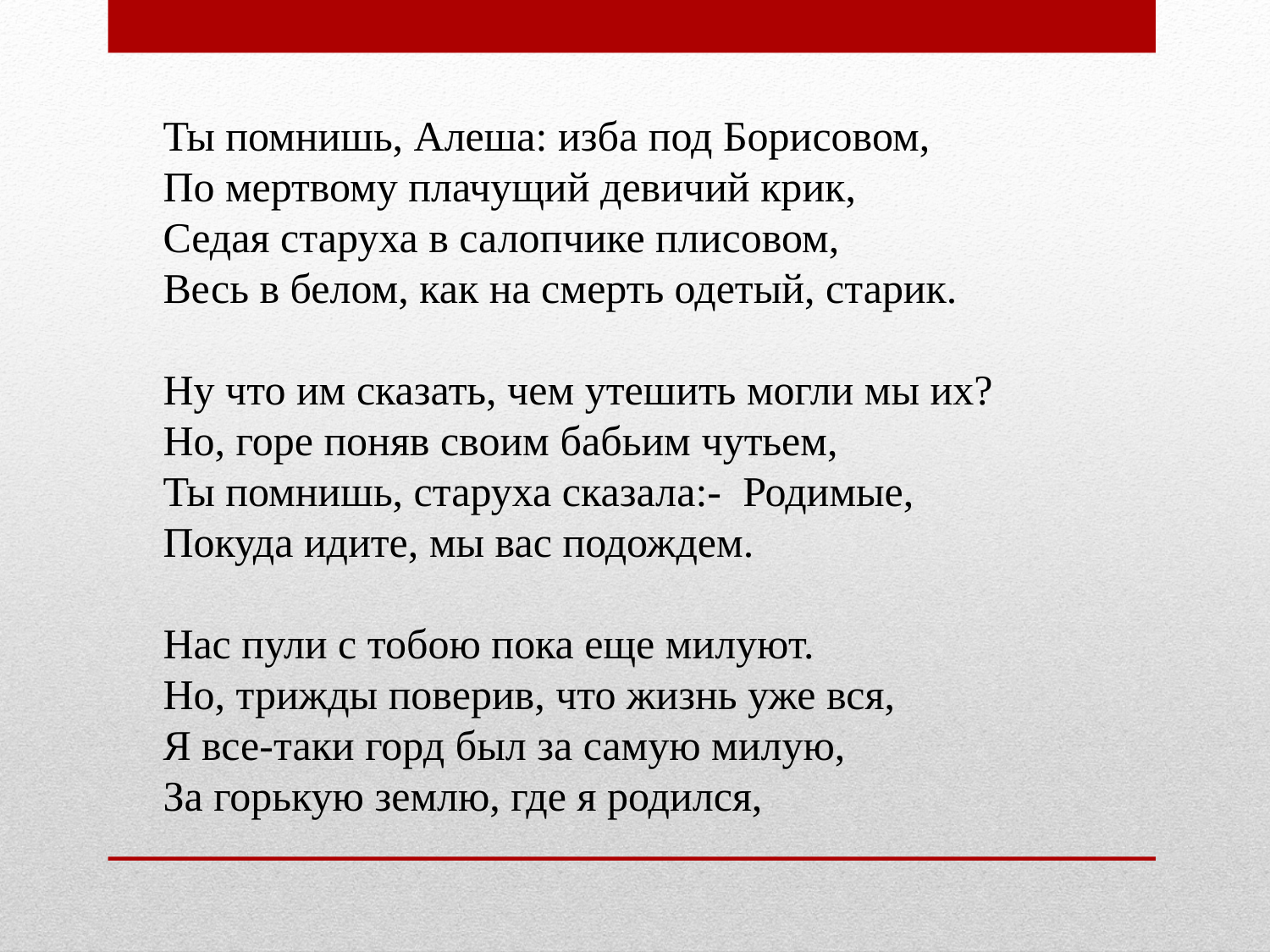

Ты помнишь, Алеша: изба под Борисовом,
По мертвому плачущий девичий крик,
Седая старуха в салопчике плисовом,
Весь в белом, как на смерть одетый, старик.

Ну что им сказать, чем утешить могли мы их?
Но, горе поняв своим бабьим чутьем,
Ты помнишь, старуха сказала:-  Родимые,
Покуда идите, мы вас подождем.

Нас пули с тобою пока еще милуют.
Но, трижды поверив, что жизнь уже вся,
Я все-таки горд был за самую милую,
За горькую землю, где я родился,